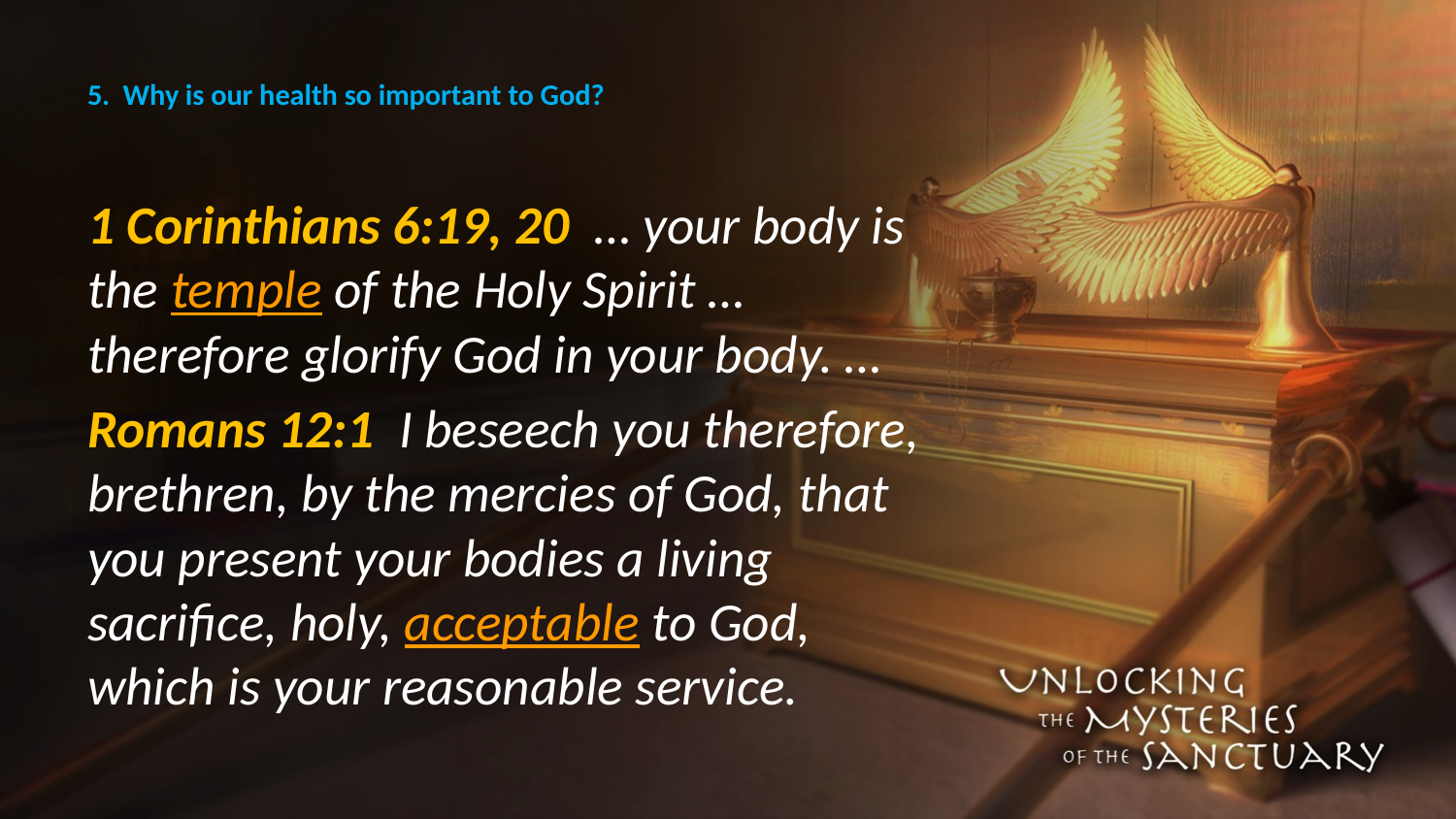

# 5.  Why is our health so important to God?
1 Corinthians 6:19, 20  … your body is the temple of the Holy Spirit … therefore glorify God in your body. …
Romans 12:1  I beseech you therefore, brethren, by the mercies of God, that you present your bodies a living sacrifice, holy, acceptable to God, which is your reasonable service.